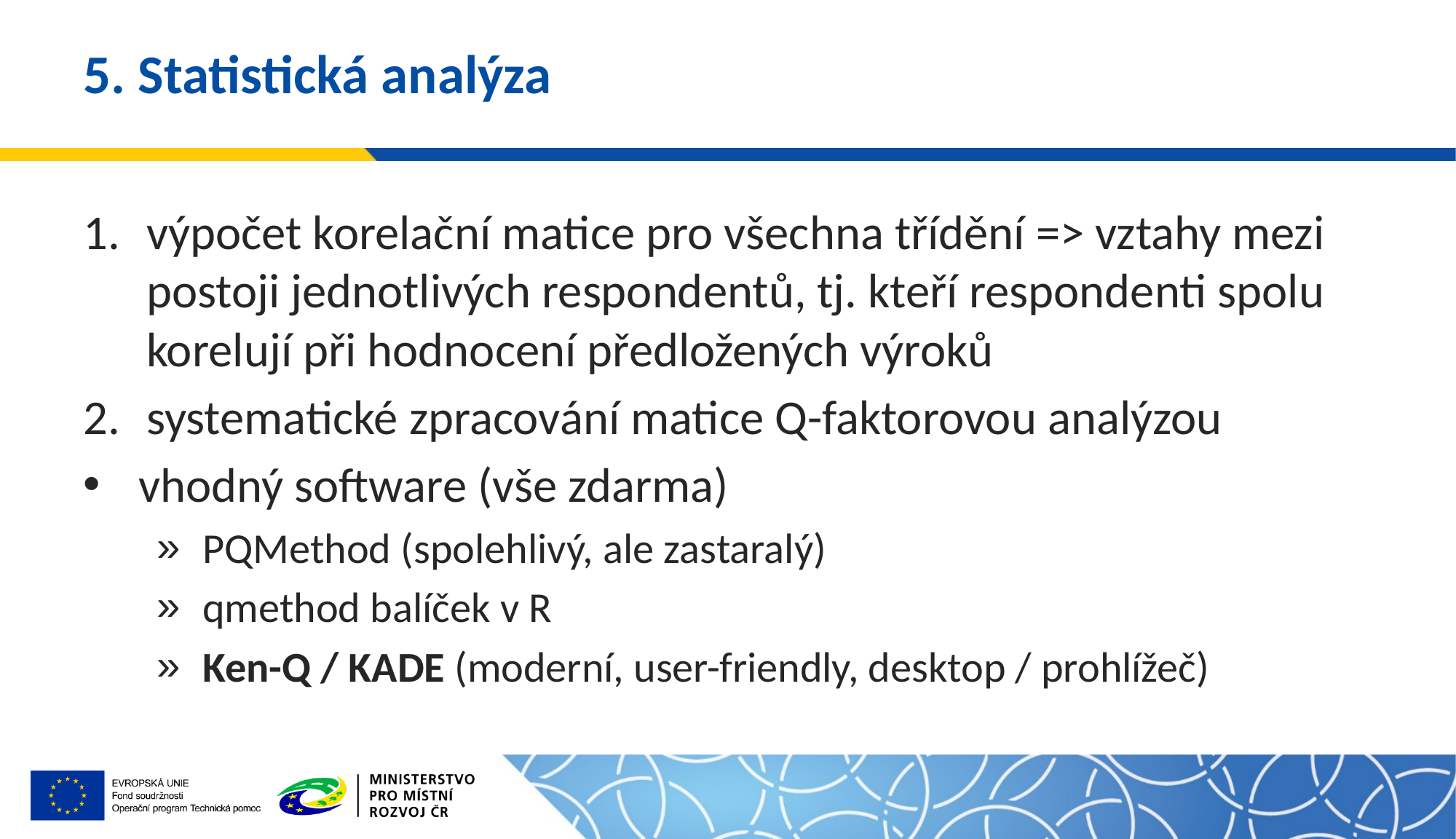

# 5. Statistická analýza
výpočet korelační matice pro všechna třídění => vztahy mezi postoji jednotlivých respondentů, tj. kteří respondenti spolu korelují při hodnocení předložených výroků
systematické zpracování matice Q-faktorovou analýzou
vhodný software (vše zdarma)
PQMethod (spolehlivý, ale zastaralý)
qmethod balíček v R
Ken-Q / KADE (moderní, user-friendly, desktop / prohlížeč)